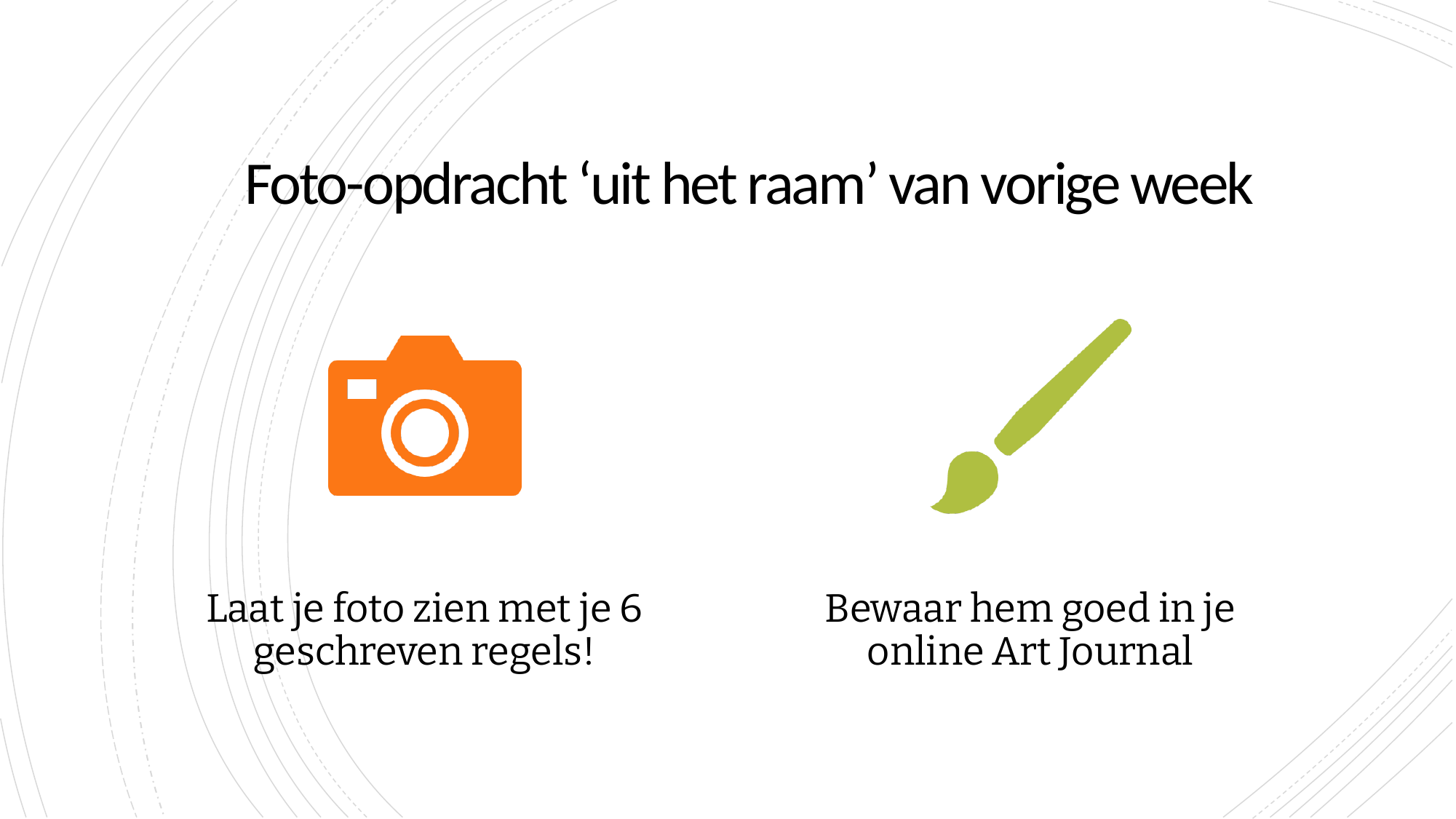

# Foto-opdracht ‘uit het raam’ van vorige week
Laat je foto zien met je 6 geschreven regels!
Bewaar hem goed in je online Art Journal